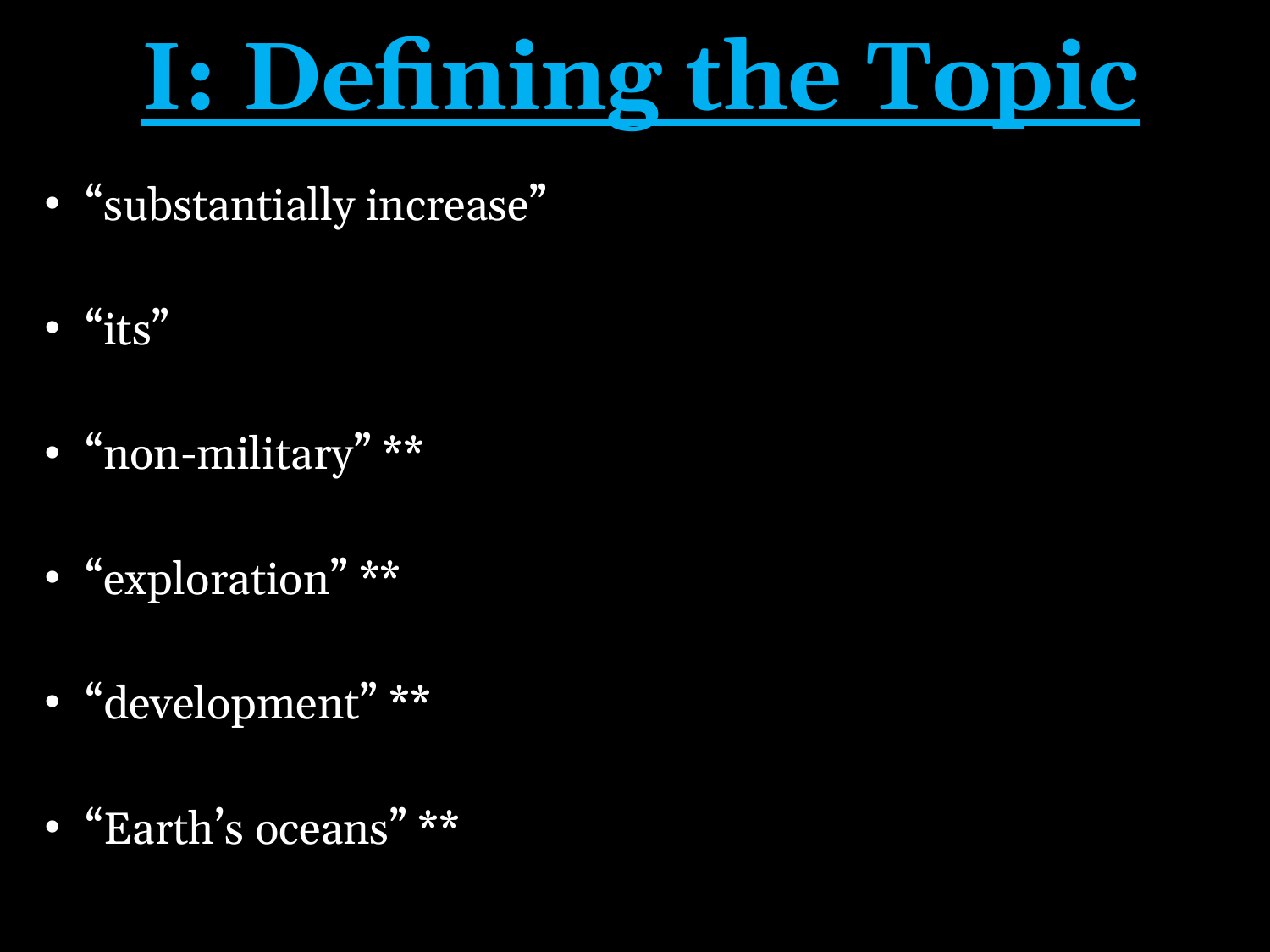

# I: Defining the Topic
“substantially increase”

“its”

“non-military” **

“exploration” **

“development” **

“Earth’s oceans” **